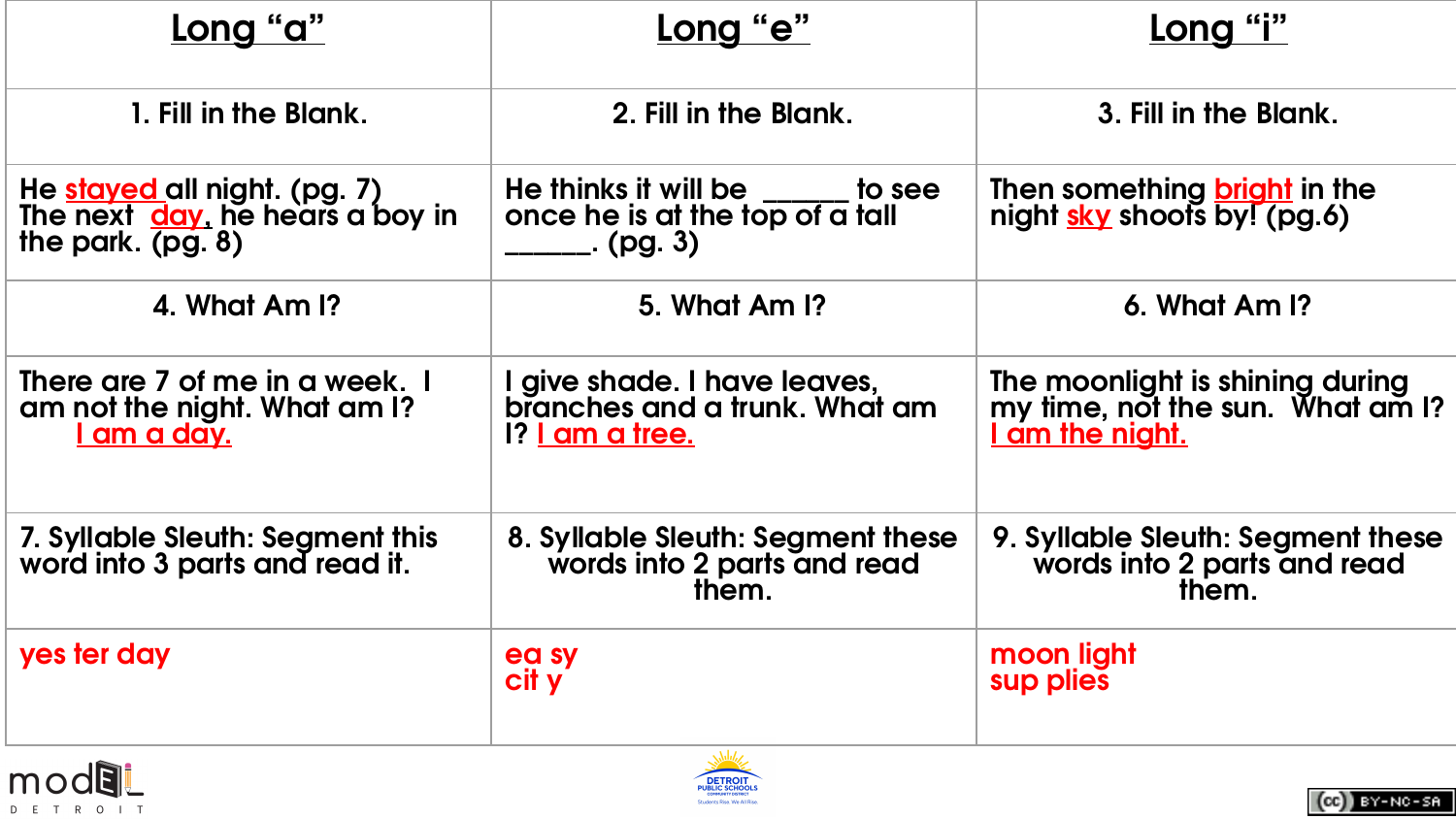

| Long “a” | Long “e” | Long “i” |
| --- | --- | --- |
| 1. Fill in the Blank. | 2. Fill in the Blank. | 3. Fill in the Blank. |
| He stayed all night. (pg. 7) The next day, he hears a boy in the park. (pg. 8) | He thinks it will be \_\_\_\_\_\_ to see once he is at the top of a tall \_\_\_\_\_\_. (pg. 3) | Then something bright in the night sky shoots by! (pg.6) |
| 4. What Am I? | 5. What Am I? | 6. What Am I? |
| There are 7 of me in a week. I am not the night. What am I? I am a day. | I give shade. I have leaves, branches and a trunk. What am I? I am a tree. | The moonlight is shining during my time, not the sun. What am I? I am the night. |
| 7. Syllable Sleuth: Segment this word into 3 parts and read it. | 8. Syllable Sleuth: Segment these words into 2 parts and read them. | 9. Syllable Sleuth: Segment these words into 2 parts and read them. |
| yes ter day | ea sy cit y | moon light sup plies |